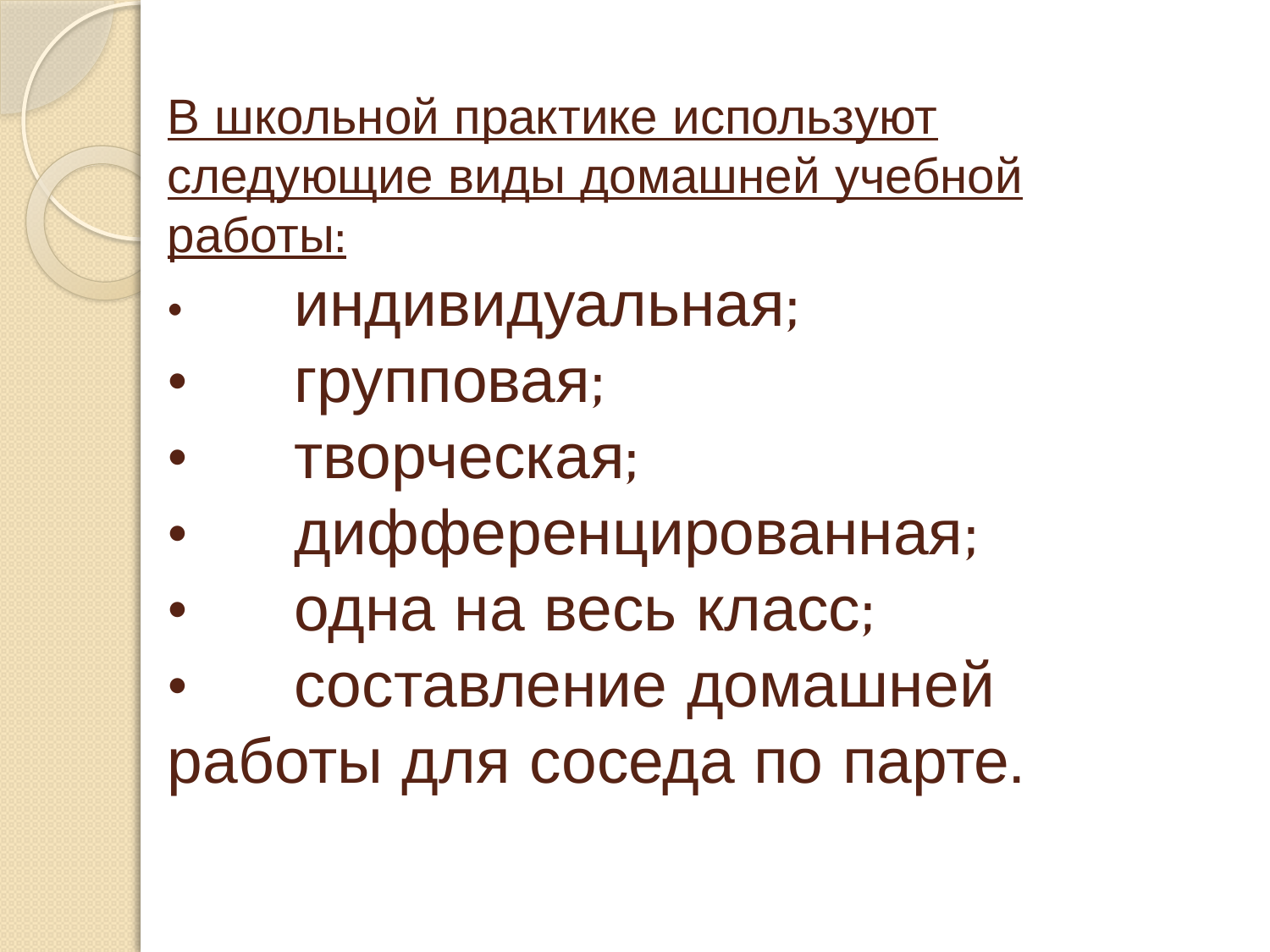

# В школьной практике используют следующие виды домашней учебной работы: •	индивидуальная; •	групповая; •	творческая; •	дифференцированная; •	одна на весь класс; •	составление домашней работы для соседа по парте.